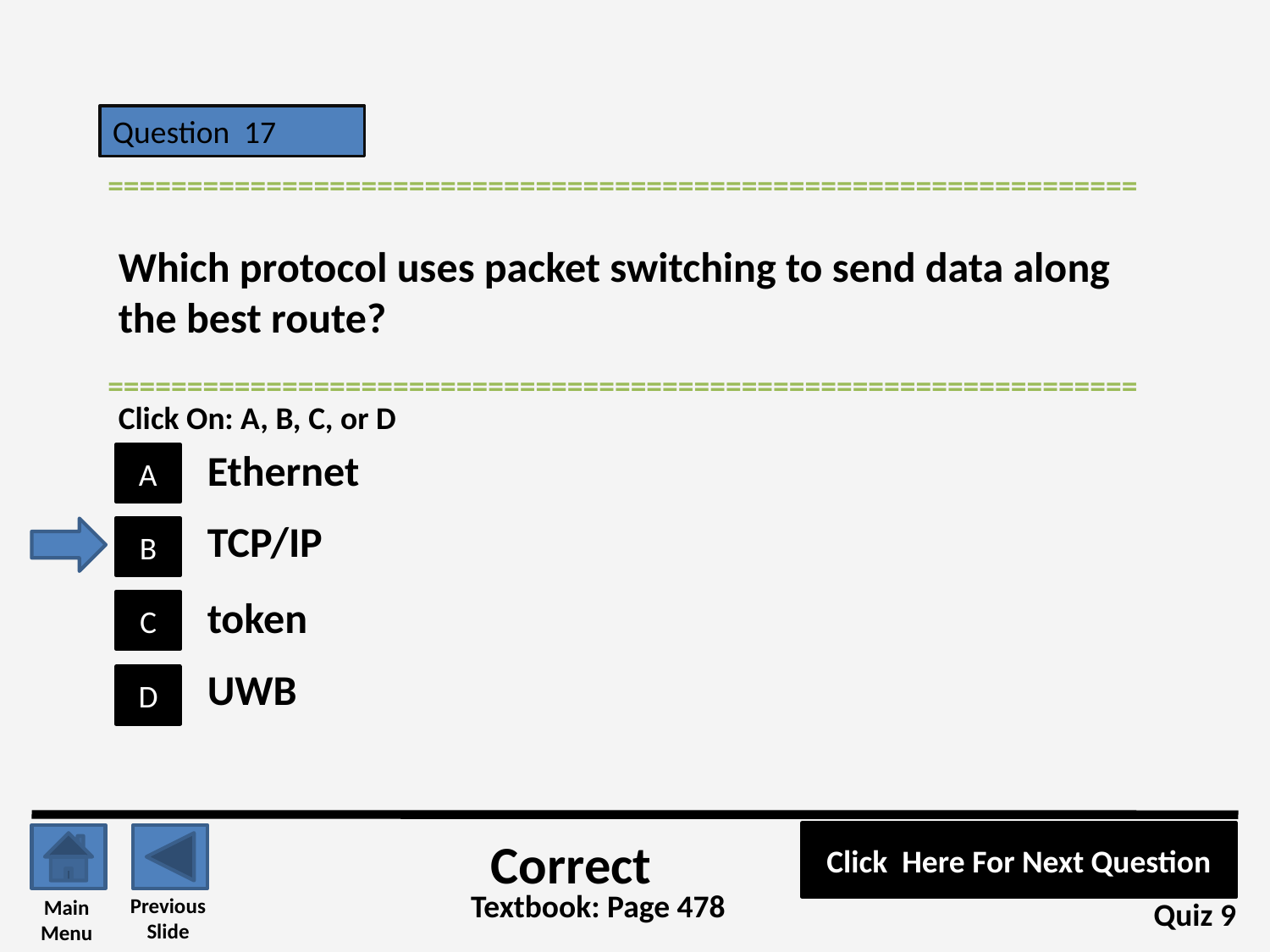

Question  17
=================================================================
Which protocol uses packet switching to send data along the best route?
=================================================================
Click On: A, B, C, or D

Ethernet
A
TCP/IP
B

token
C
UWB
D
Click  Here For Next Question

Correct
Textbook: Page 478
Previous
Slide
Main
Menu
Quiz 9